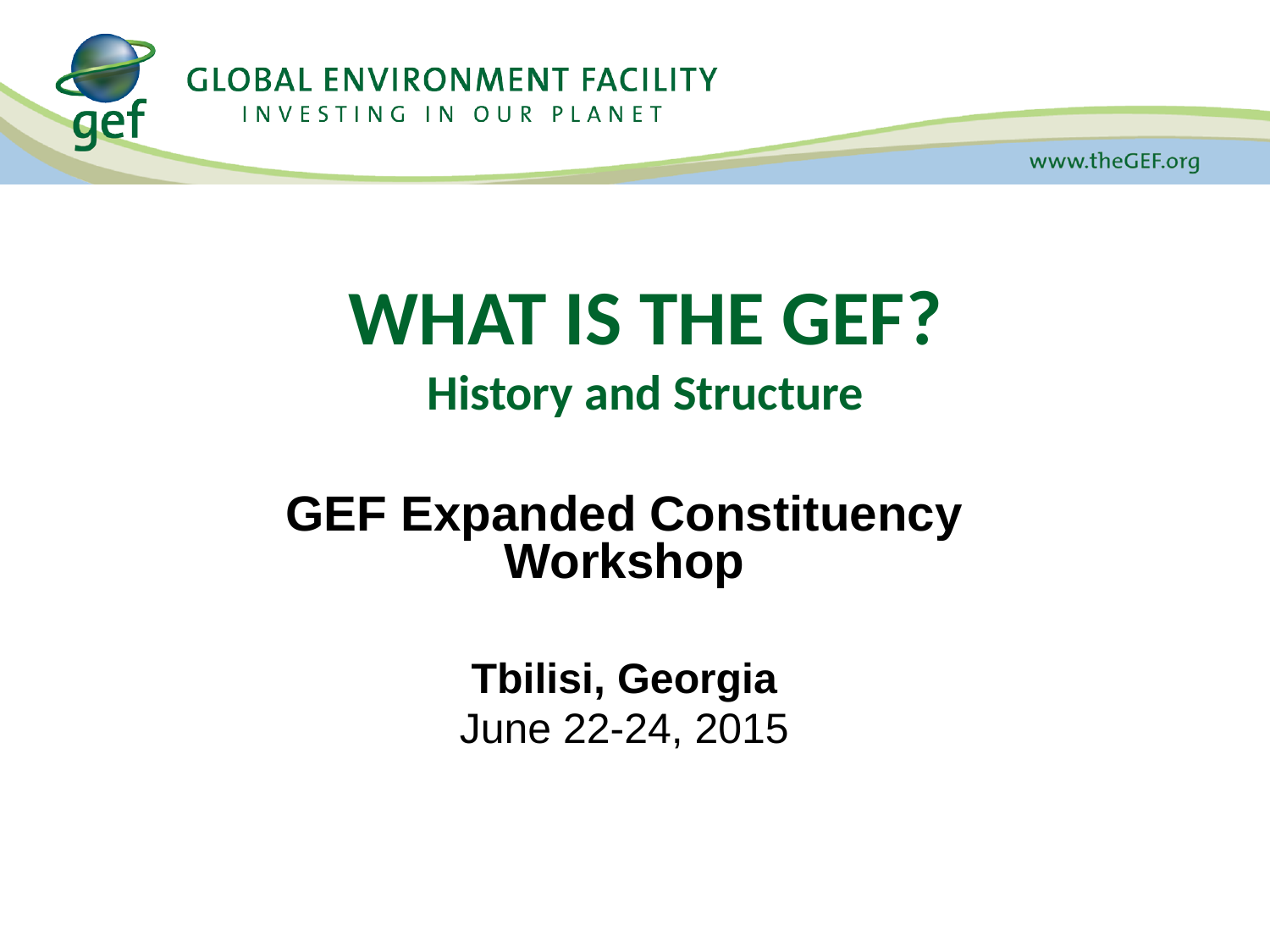

# WHAT IS THE GEF? History and Structure
GEF Expanded Constituency Workshop

Tbilisi, Georgia
June 22-24, 2015